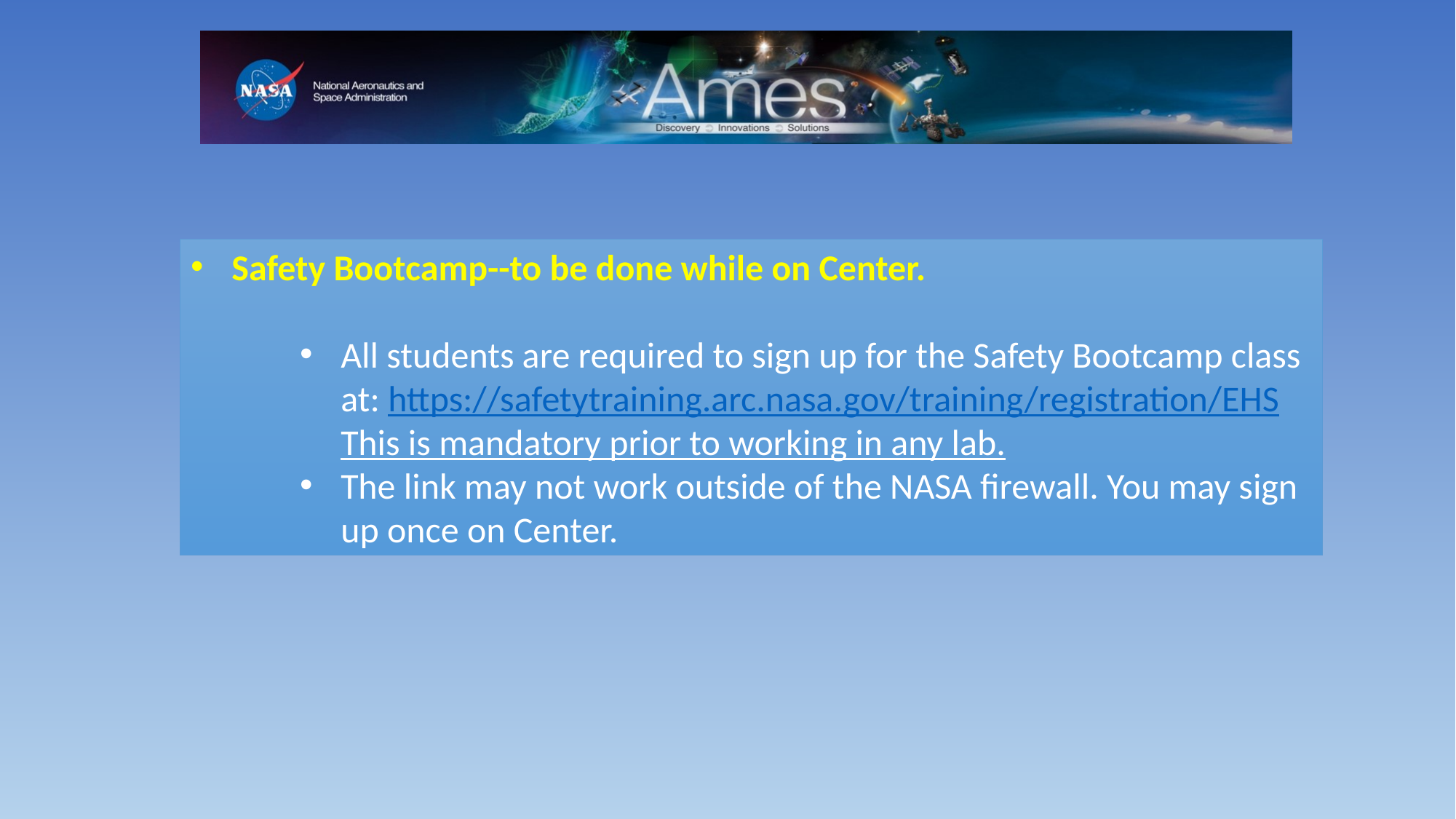

Safety Bootcamp--to be done while on Center.

All students are required to sign up for the Safety Bootcamp class at: https://safetytraining.arc.nasa.gov/training/registration/EHS This is mandatory prior to working in any lab.
The link may not work outside of the NASA firewall. You may sign up once on Center.